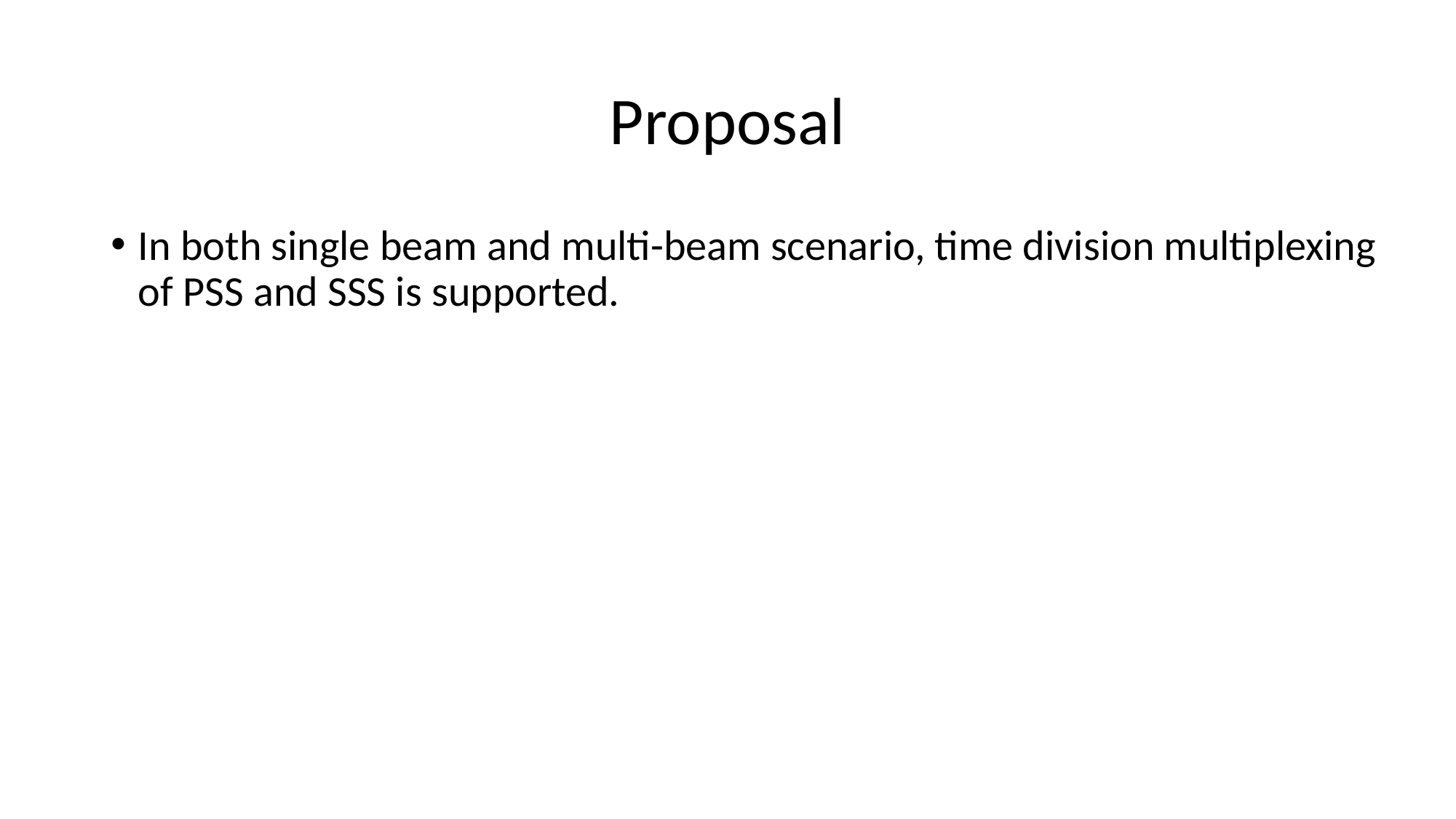

# Proposal
In both single beam and multi-beam scenario, time division multiplexing of PSS and SSS is supported.